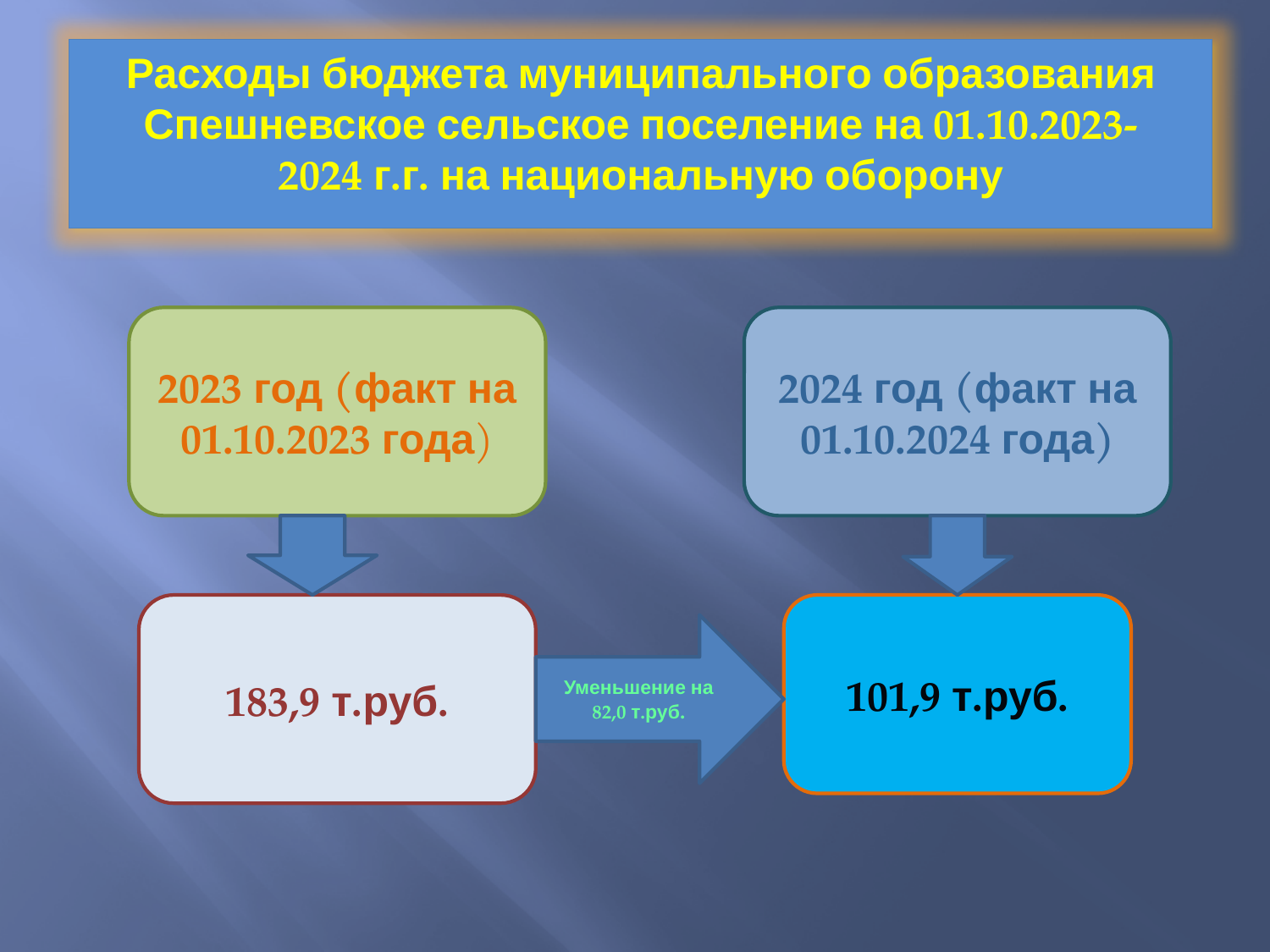

Расходы бюджета муниципального образования Спешневское сельское поселение на 01.10.2023-
2024 г.г. на национальную оборону
2023 год (факт на 01.10.2023 года)
2024 год (факт на 01.10.2024 года)

183,9 т.руб.
101,9 т.руб.
Уменьшение на 82,0 т.руб.